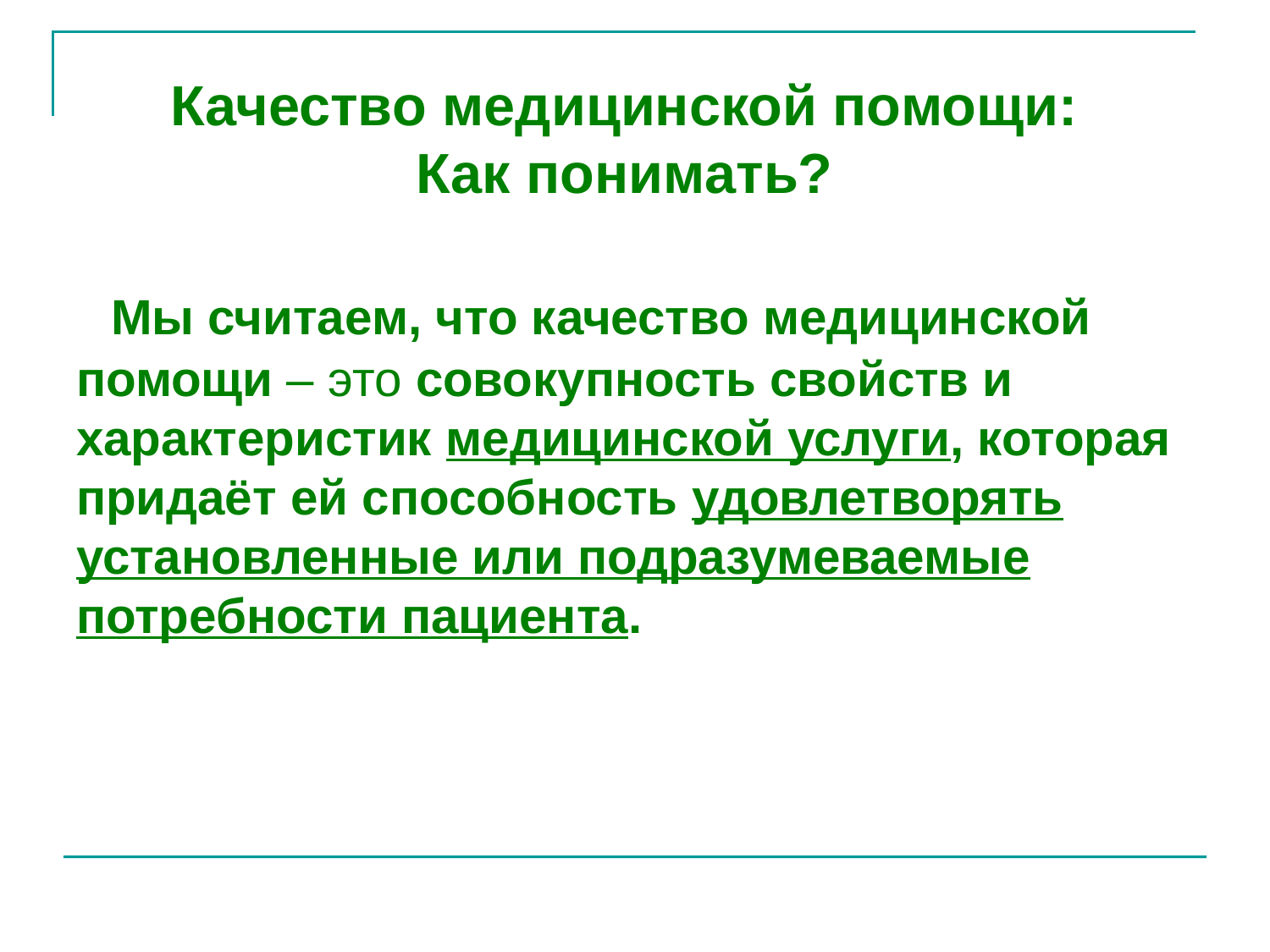

Качество медицинской помощи:
Как понимать?
  Мы считаем, что качество медицинской помощи – это совокупность свойств и характеристик медицинской услуги, которая придаёт ей способность удовлетворять установленные или подразумеваемые потребности пациента.